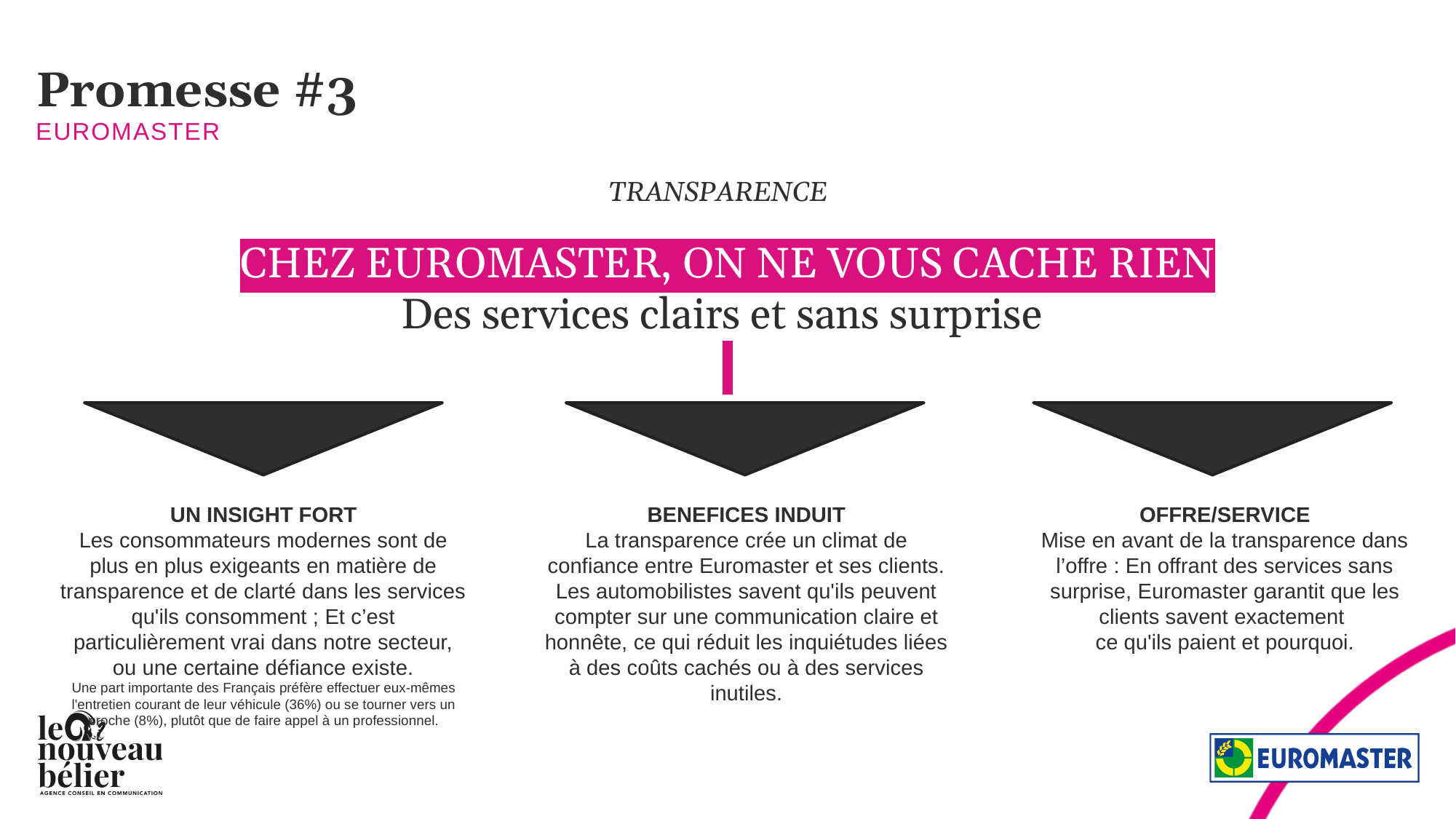

# Promesse #3
EUROMASTER
TRANSPARENCE
CHEZ EUROMASTER, ON NE VOUS CACHE RIEN
Des services clairs et sans surprise.

UN INSIGHT FORT
Les consommateurs modernes sont de plus en plus exigeants en matière de transparence et de clarté dans les services qu'ils consomment ; Et c’est particulièrement vrai dans notre secteur, ou une certaine défiance existe.
Une part importante des Français préfère effectuer eux-mêmes l'entretien courant de leur véhicule (36%) ou se tourner vers un proche (8%), plutôt que de faire appel à un professionnel.
BENEFICES INDUIT
La transparence crée un climat de confiance entre Euromaster et ses clients. Les automobilistes savent qu'ils peuvent compter sur une communication claire et honnête, ce qui réduit les inquiétudes liées à des coûts cachés ou à des services inutiles.
OFFRE/SERVICE
Mise en avant de la transparence dans l’offre : En offrant des services sans surprise, Euromaster garantit que les clients savent exactement
ce qu'ils paient et pourquoi.